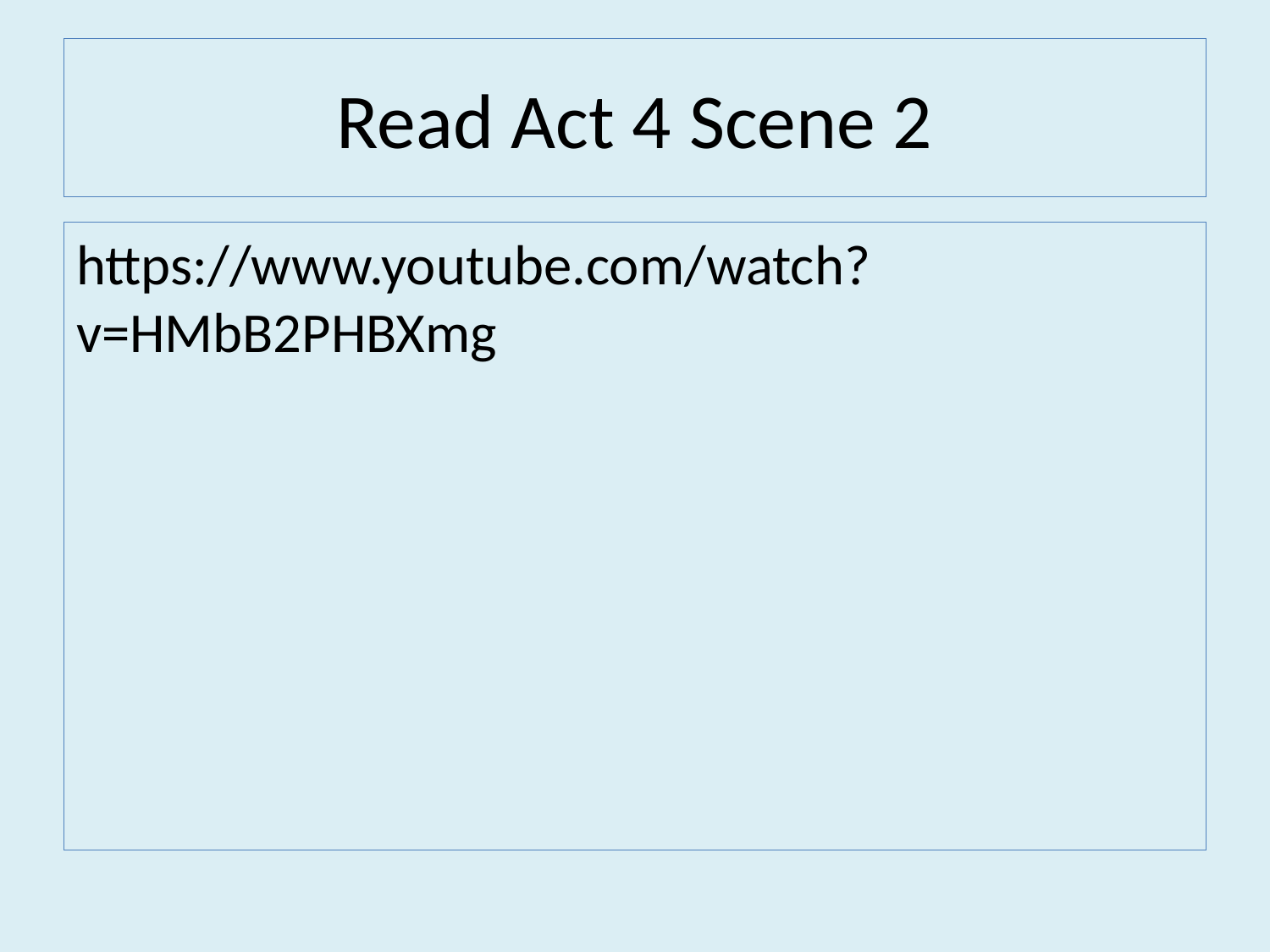

# Read Act 4 Scene 2
https://www.youtube.com/watch?v=HMbB2PHBXmg